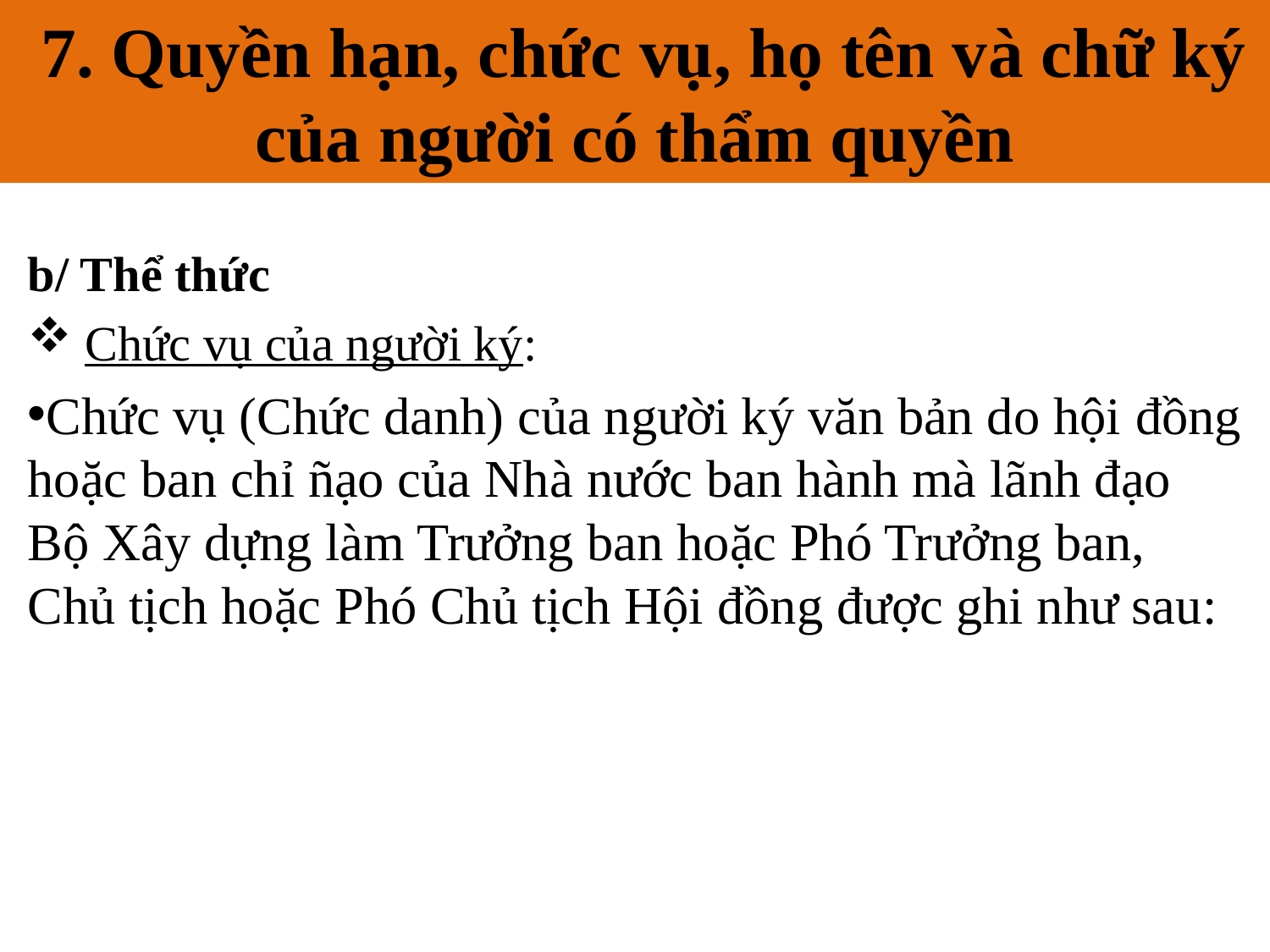

7. Quyền hạn, chức vụ, họ tên và chữ ký của người có thẩm quyền
# 7. Quyền hạn, chức vụ, họ tên và chữ ký của người có thẩm quyền
b/ Thể thức
 Chức vụ của người ký:
Chức vụ (Chức danh) của người ký văn bản do hội đồng hoặc ban chỉ ñạo của Nhà nước ban hành mà lãnh đạo Bộ Xây dựng làm Trưởng ban hoặc Phó Trưởng ban, Chủ tịch hoặc Phó Chủ tịch Hội đồng được ghi như sau: